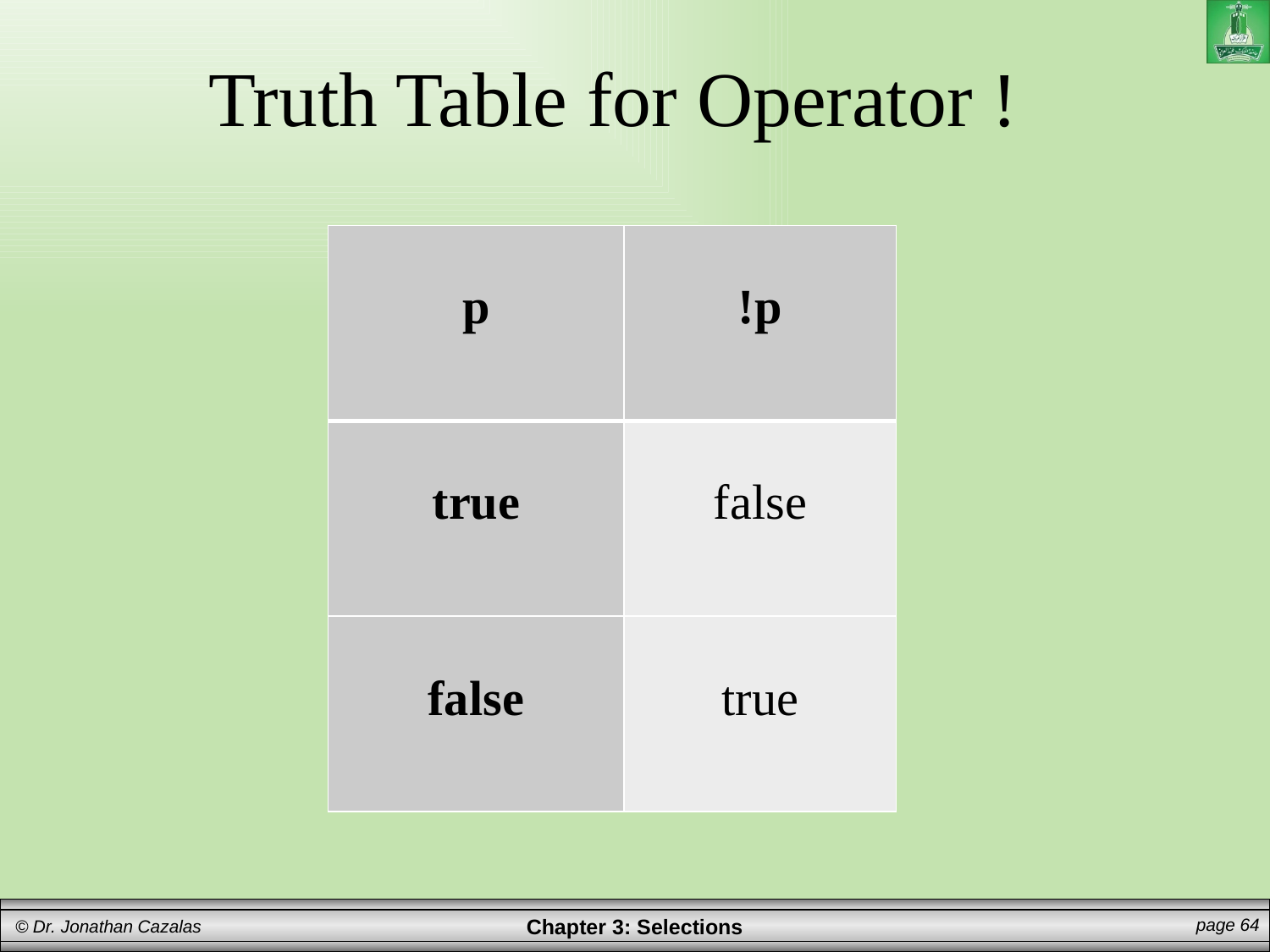

# Truth Table for Operator !
| p | !p |
| --- | --- |
| true | false |
| false | true |